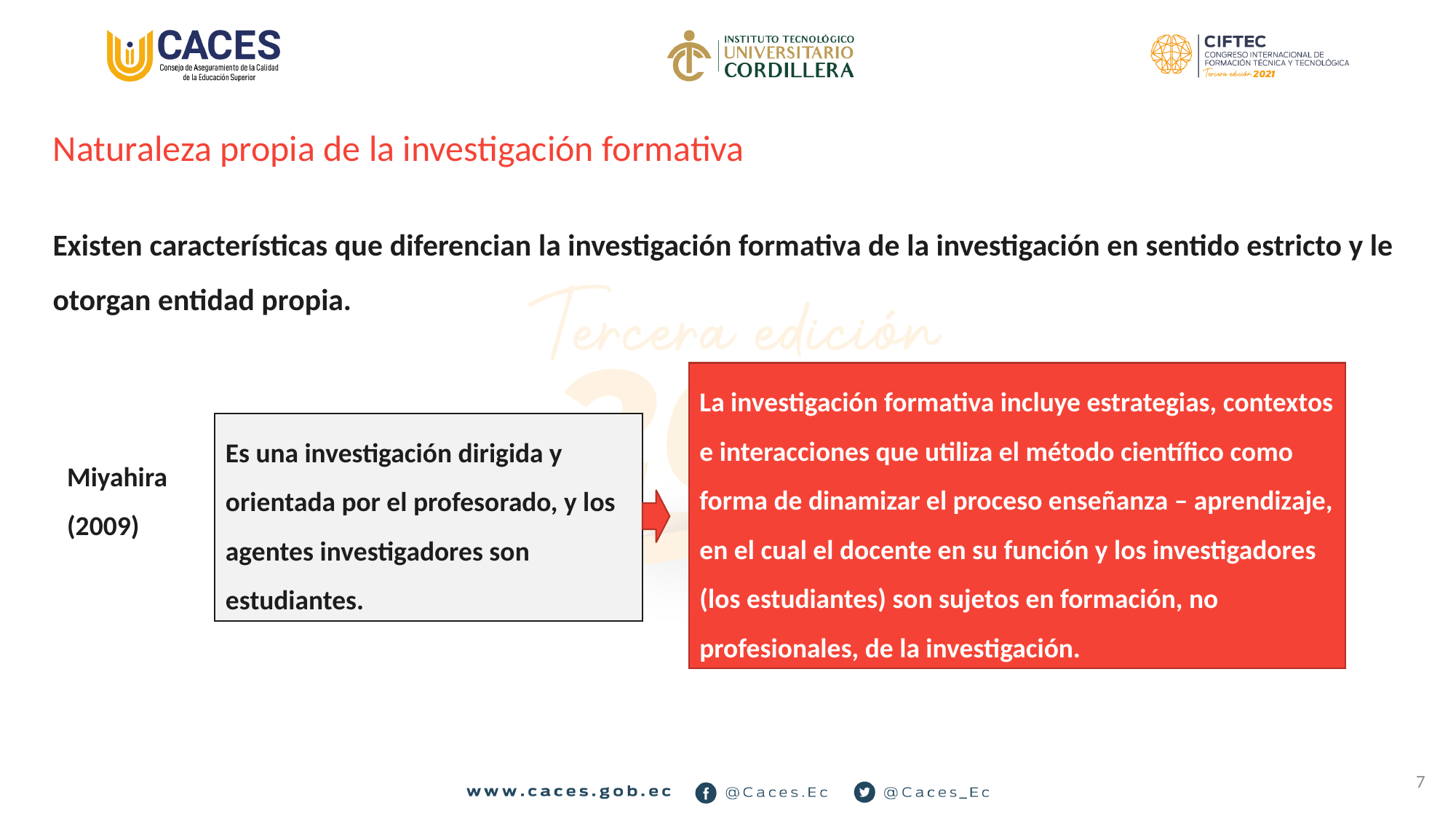

# Naturaleza propia de la investigación formativa
Existen características que diferencian la investigación formativa de la investigación en sentido estricto y le otorgan entidad propia.
La investigación formativa incluye estrategias, contextos e interacciones que utiliza el método científico como forma de dinamizar el proceso enseñanza – aprendizaje, en el cual el docente en su función y los investigadores (los estudiantes) son sujetos en formación, no profesionales, de la investigación.
Es una investigación dirigida y orientada por el profesorado, y los agentes investigadores son estudiantes.
Miyahira (2009)

7